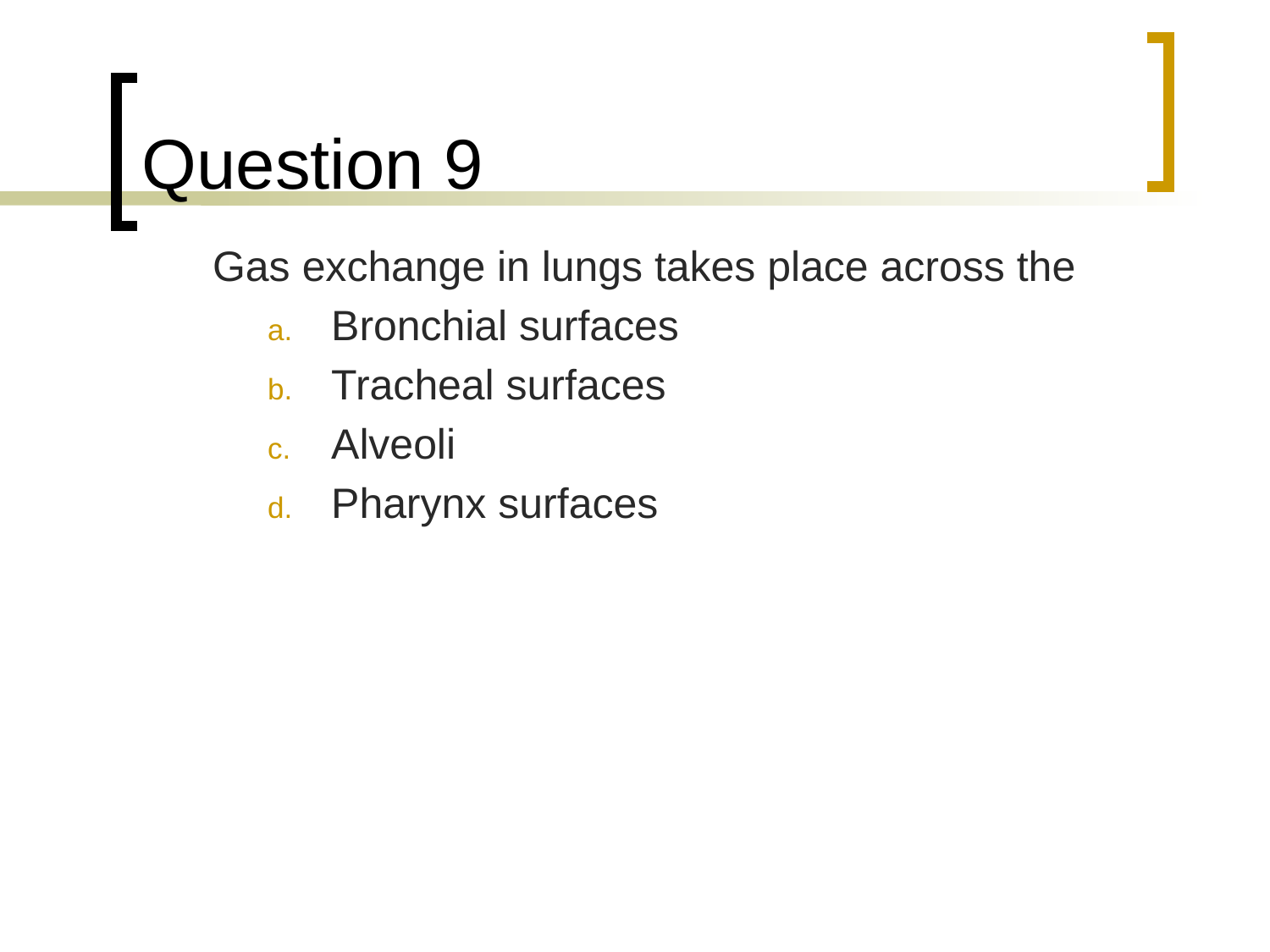

# Question 9
	Gas exchange in lungs takes place across the
Bronchial surfaces
Tracheal surfaces
Alveoli
Pharynx surfaces